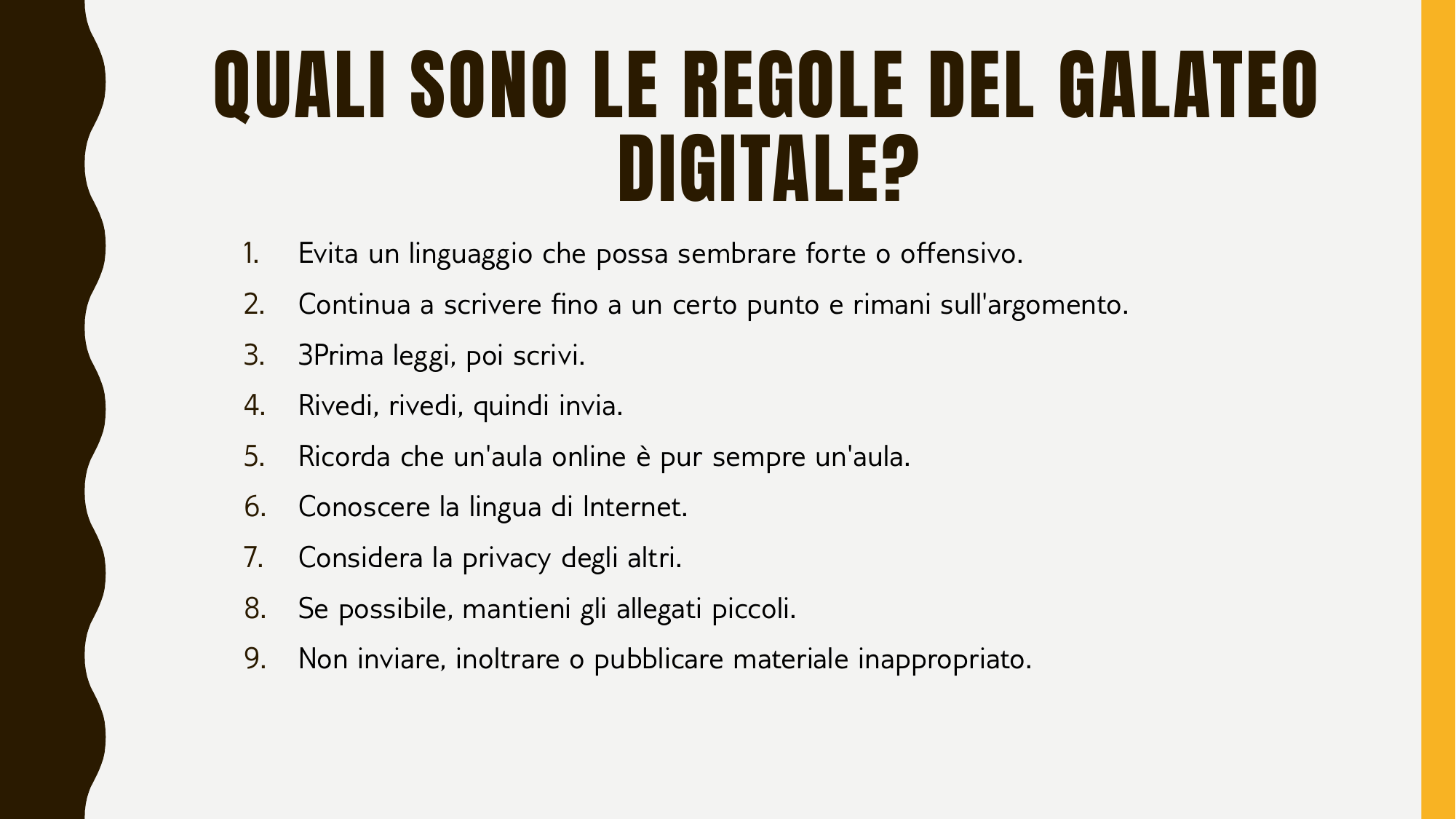

# Quali sono le regole del galateo digitale?
Evita un linguaggio che possa sembrare forte o offensivo.
Continua a scrivere fino a un certo punto e rimani sull'argomento.
3Prima leggi, poi scrivi.
Rivedi, rivedi, quindi invia.
Ricorda che un'aula online è pur sempre un'aula.
Conoscere la lingua di Internet.
Considera la privacy degli altri.
Se possibile, mantieni gli allegati piccoli.
Non inviare, inoltrare o pubblicare materiale inappropriato.